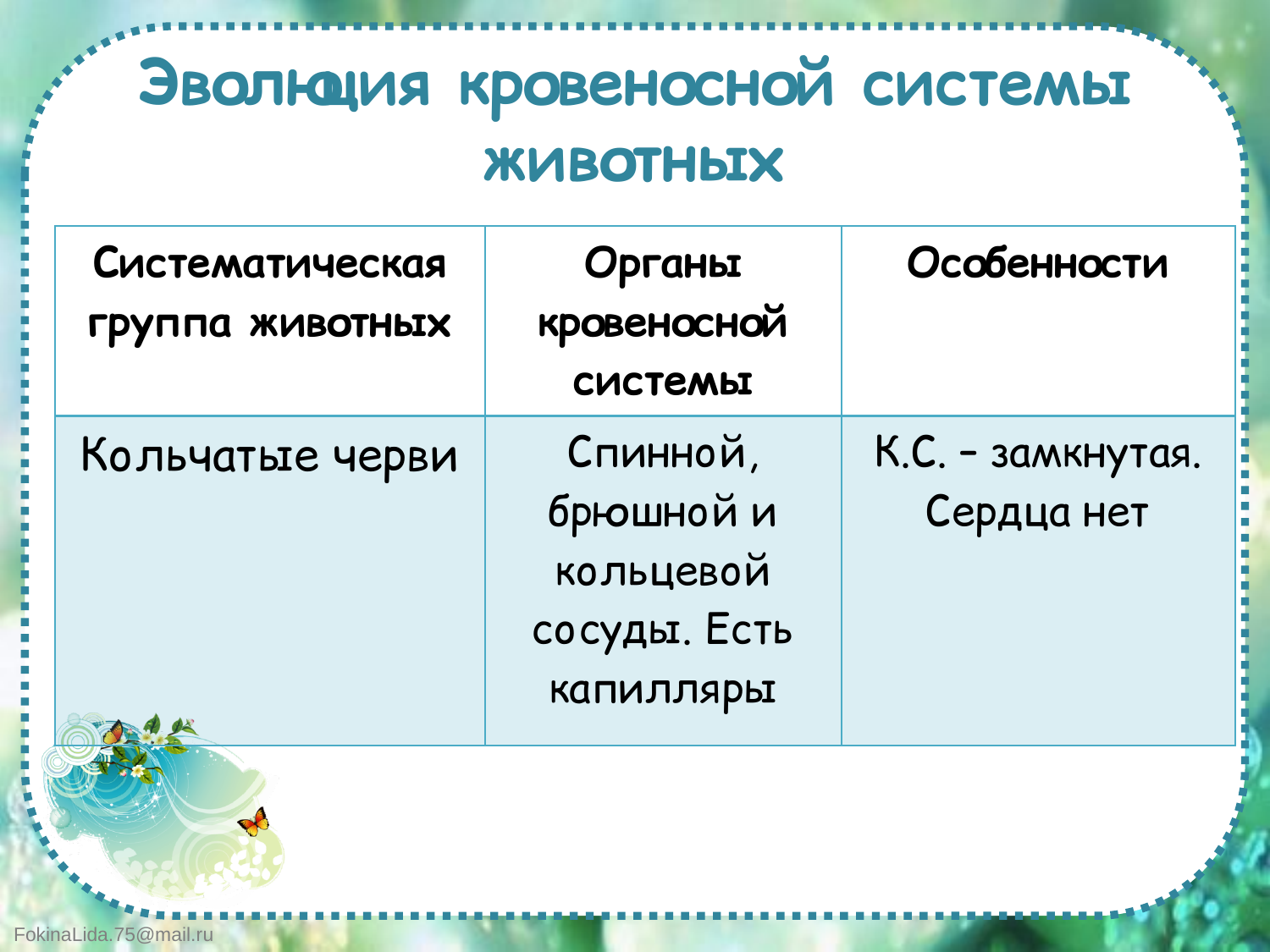

# Эволюция кровеносной системы животных
| Систематическая группа животных | Органы кровеносной системы | Особенности |
| --- | --- | --- |
| Кольчатые черви | Спинной, брюшной и кольцевой сосуды. Есть капилляры | К.С. – замкнутая. Сердца нет |